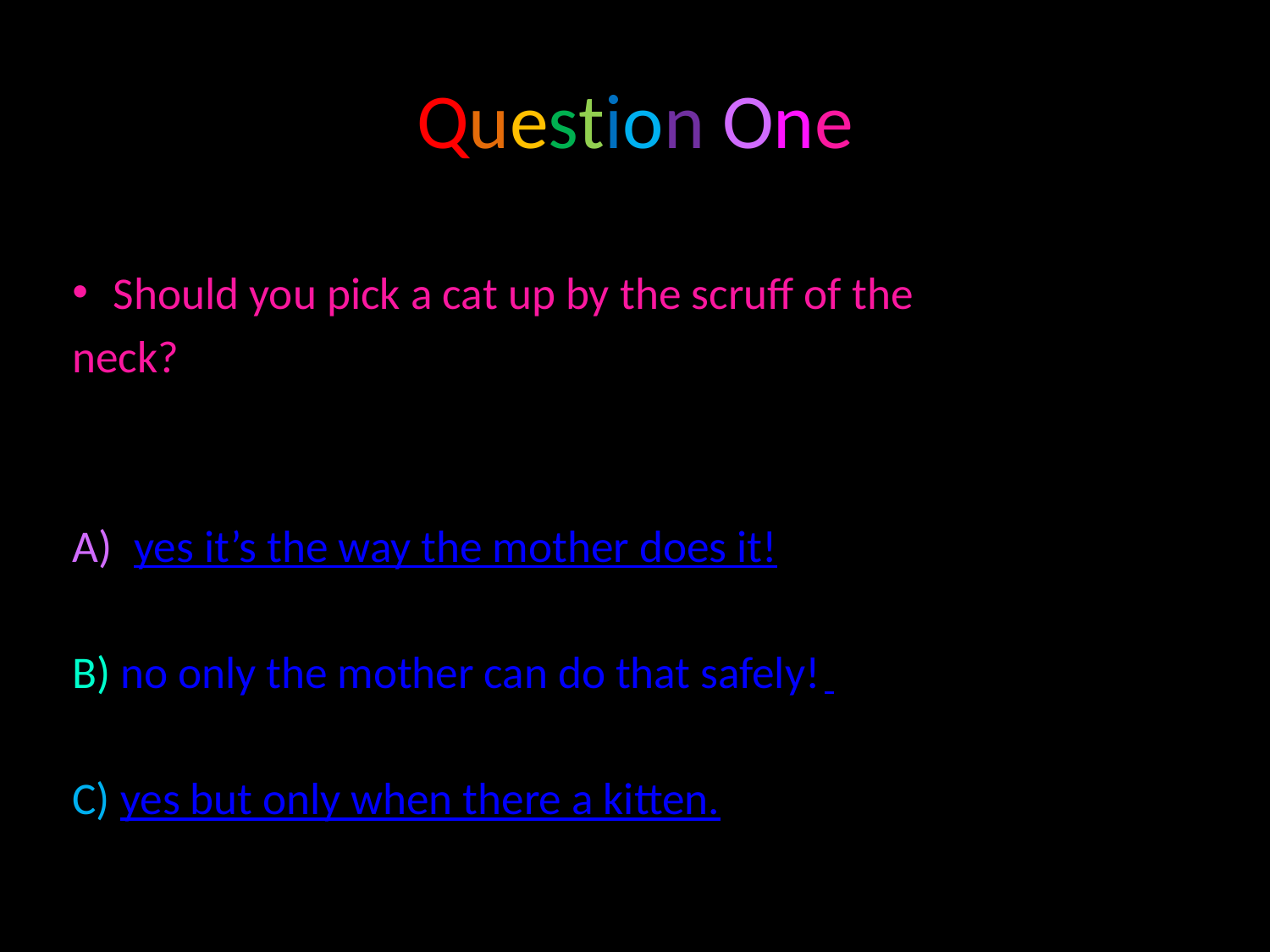

# Question One
Should you pick a cat up by the scruff of the
neck?

yes it’s the way the mother does it!

B) no only the mother can do that safely!

C) yes but only when there a kitten.